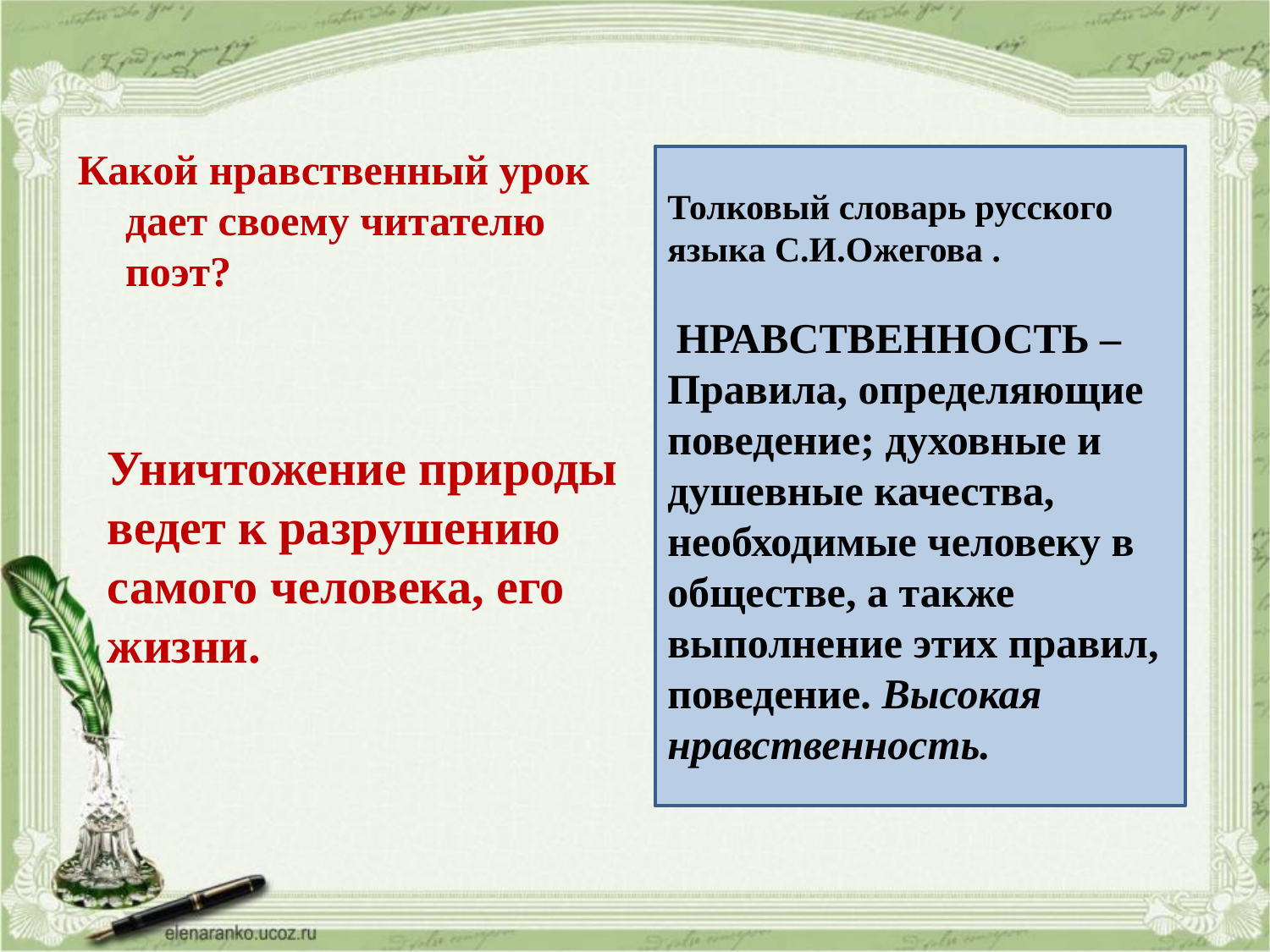

Какой нравственный урок дает своему читателю поэт?
Толковый словарь русского языка С.И.Ожегова .

 НРАВСТВЕННОСТЬ –
Правила, определяющие поведение; духовные и душевные качества, необходимые человеку в обществе, а также выполнение этих правил, поведение. Высокая нравственность.

Уничтожение природы
ведет к разрушению самого человека, его жизни.